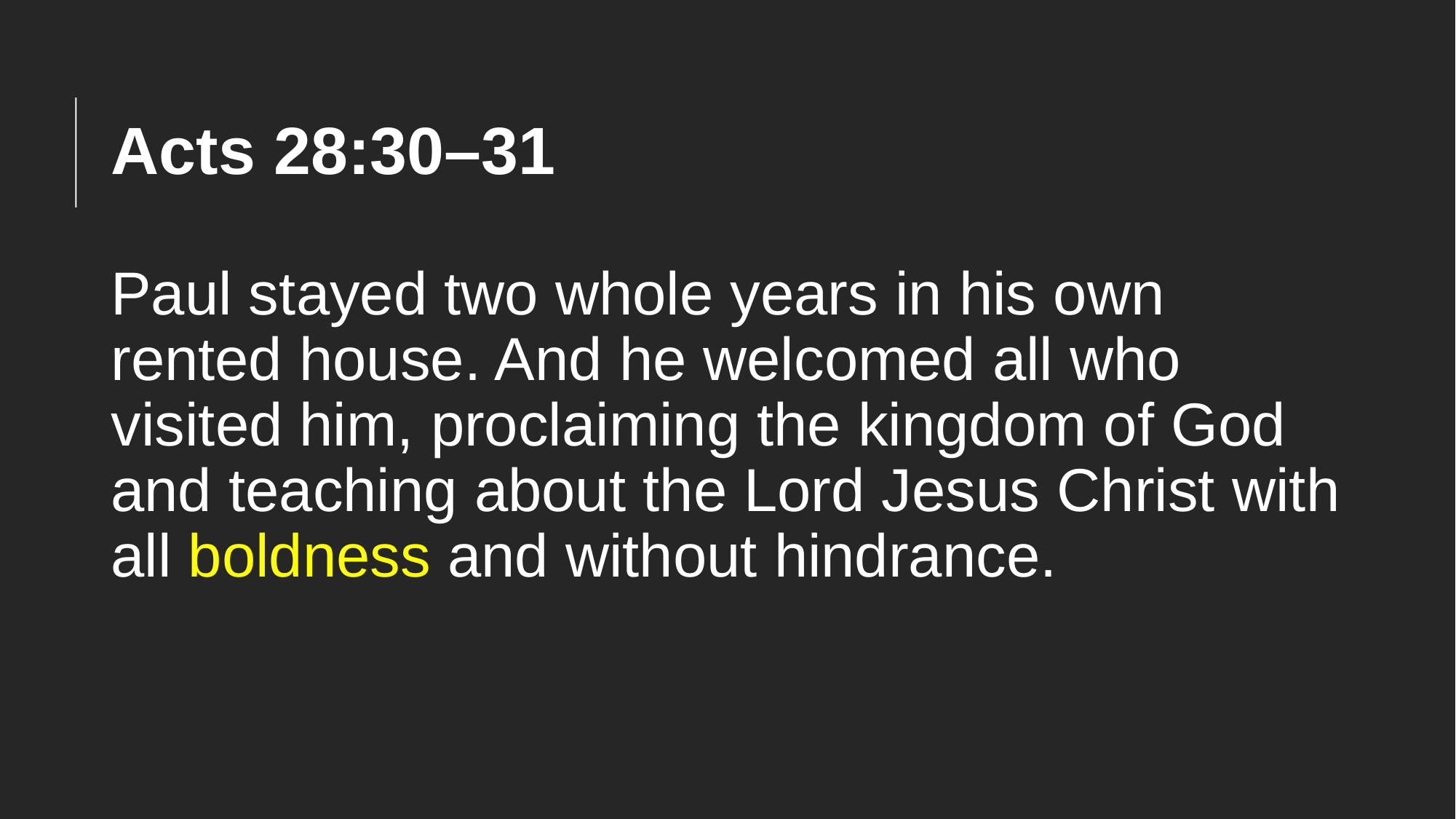

# Acts 28:30–31
Paul stayed two whole years in his own rented house. And he welcomed all who visited him, proclaiming the kingdom of God and teaching about the Lord Jesus Christ with all boldness and without hindrance.